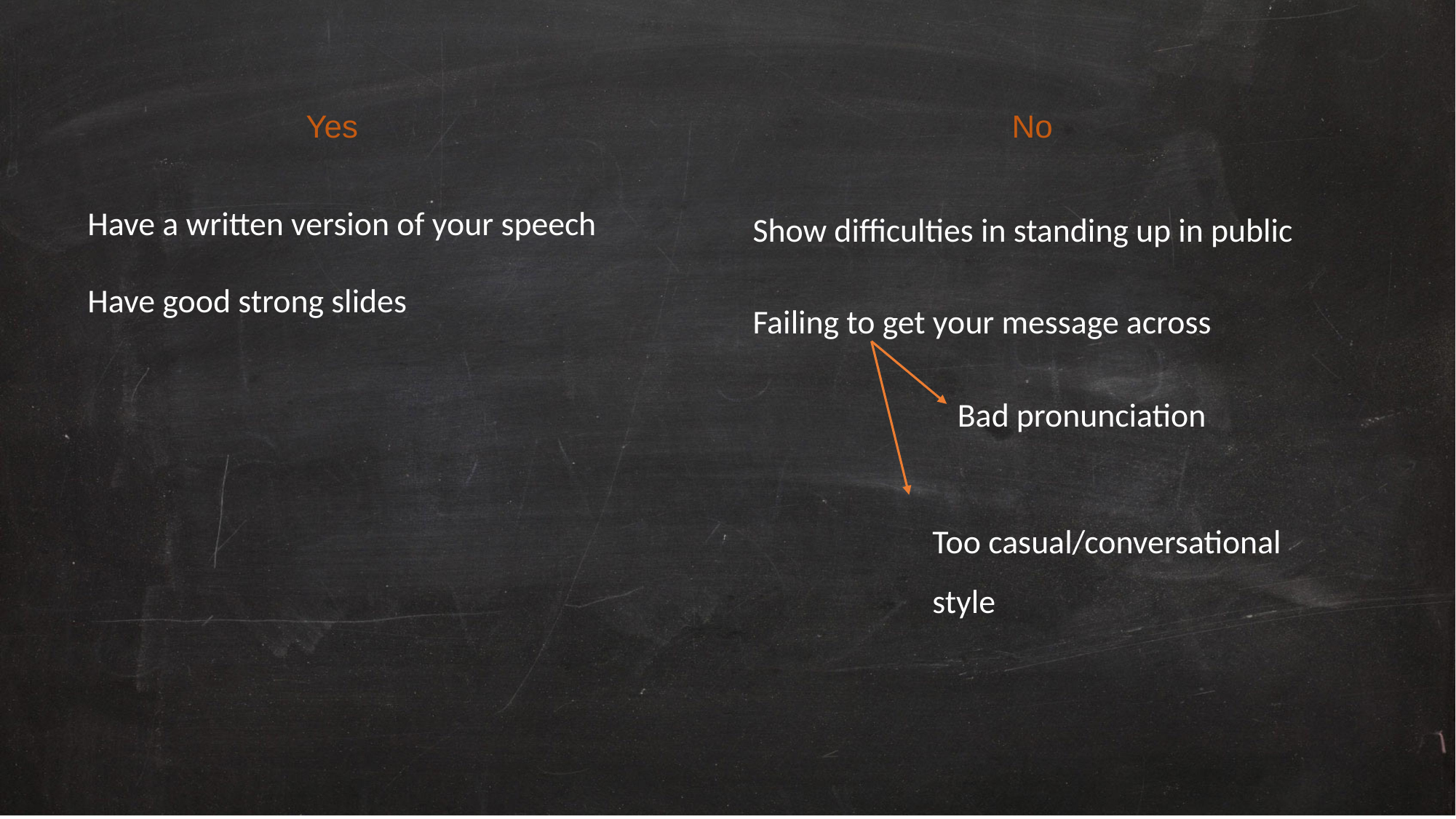

Yes
No
Show difficulties in standing up in public
Have a written version of your speech
Have good strong slides
Failing to get your message across
Bad pronunciation
Too casual/conversational style